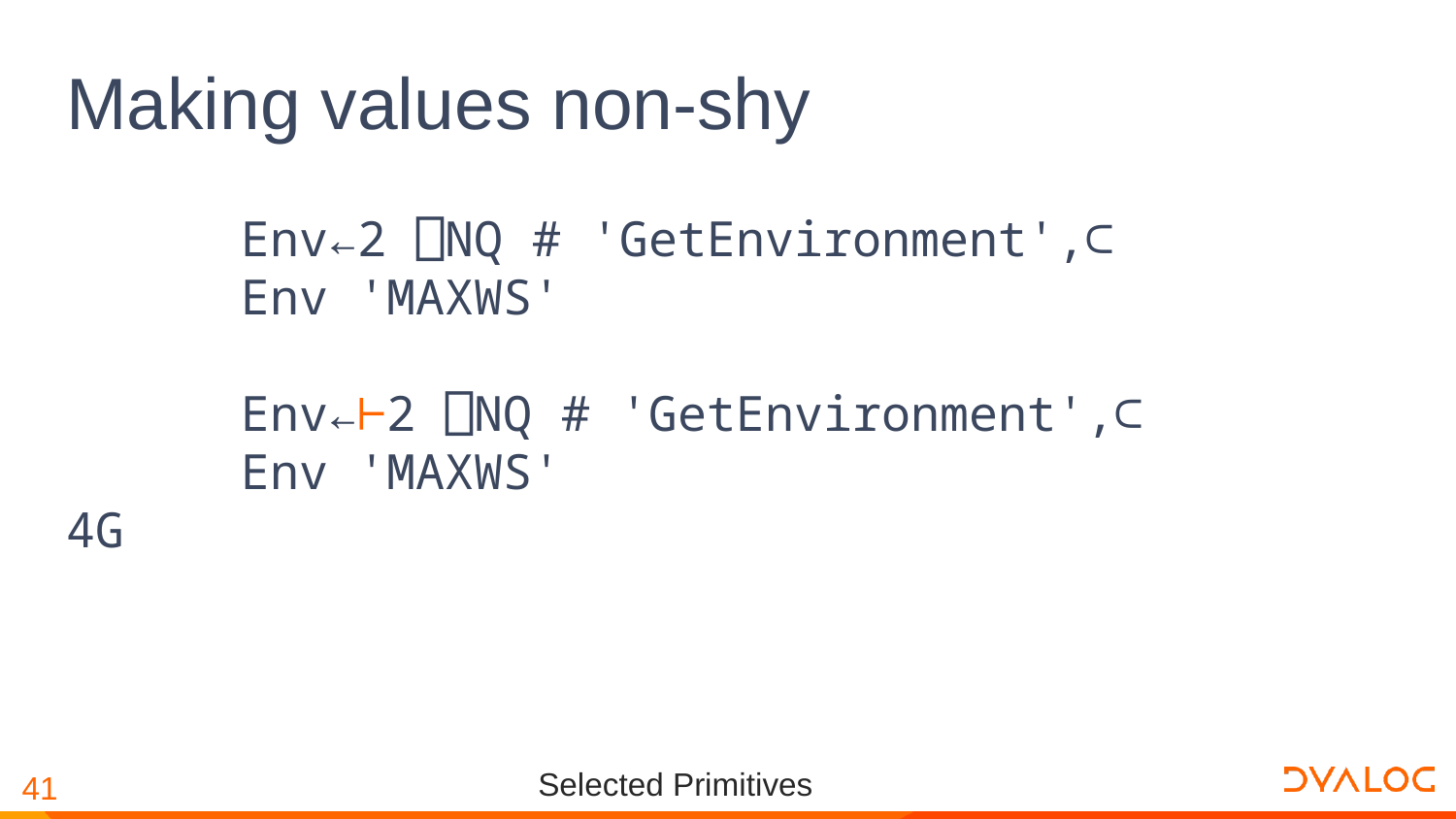

# Making values non-shy
      Env←2 ⎕NQ # 'GetEnvironment',⊂
      Env 'MAXWS'
      Env←⊢2 ⎕NQ # 'GetEnvironment',⊂
      Env 'MAXWS'
4G